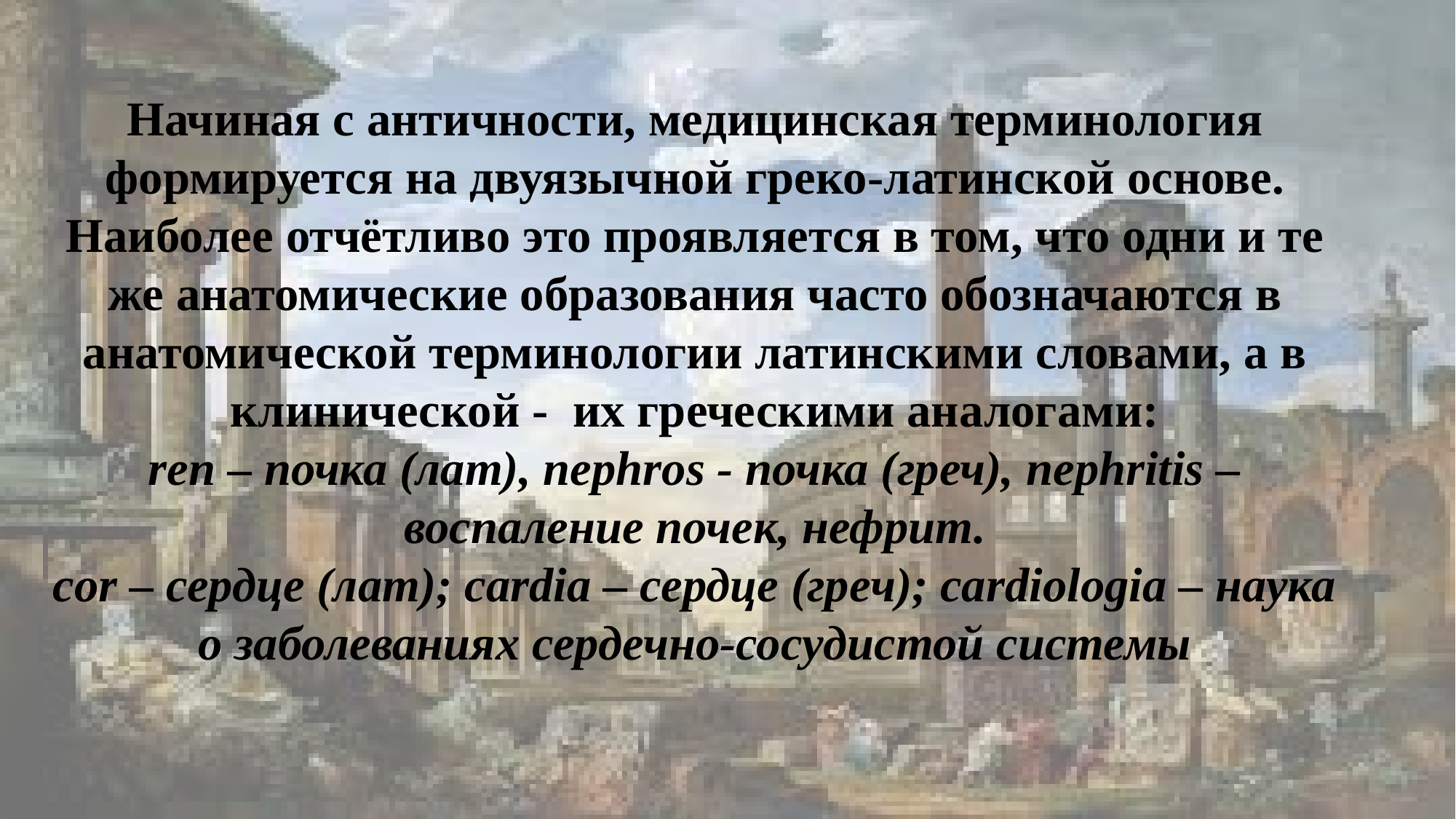

# Начиная с античности, медицинская терминология формируется на двуязычной греко-латинской основе. Наиболее отчётливо это проявляется в том, что одни и те же анатомические образования часто обозначаются в анатомической терминологии латинскими словами, а в клинической -  их греческими аналогами: ren – почка (лат), nephros - почка (греч), nephritis – воспаление почек, нефрит. cor – сердце (лат); cardia – сердце (греч); cardiologia – наука о заболеваниях сердечно-сосудистой системы